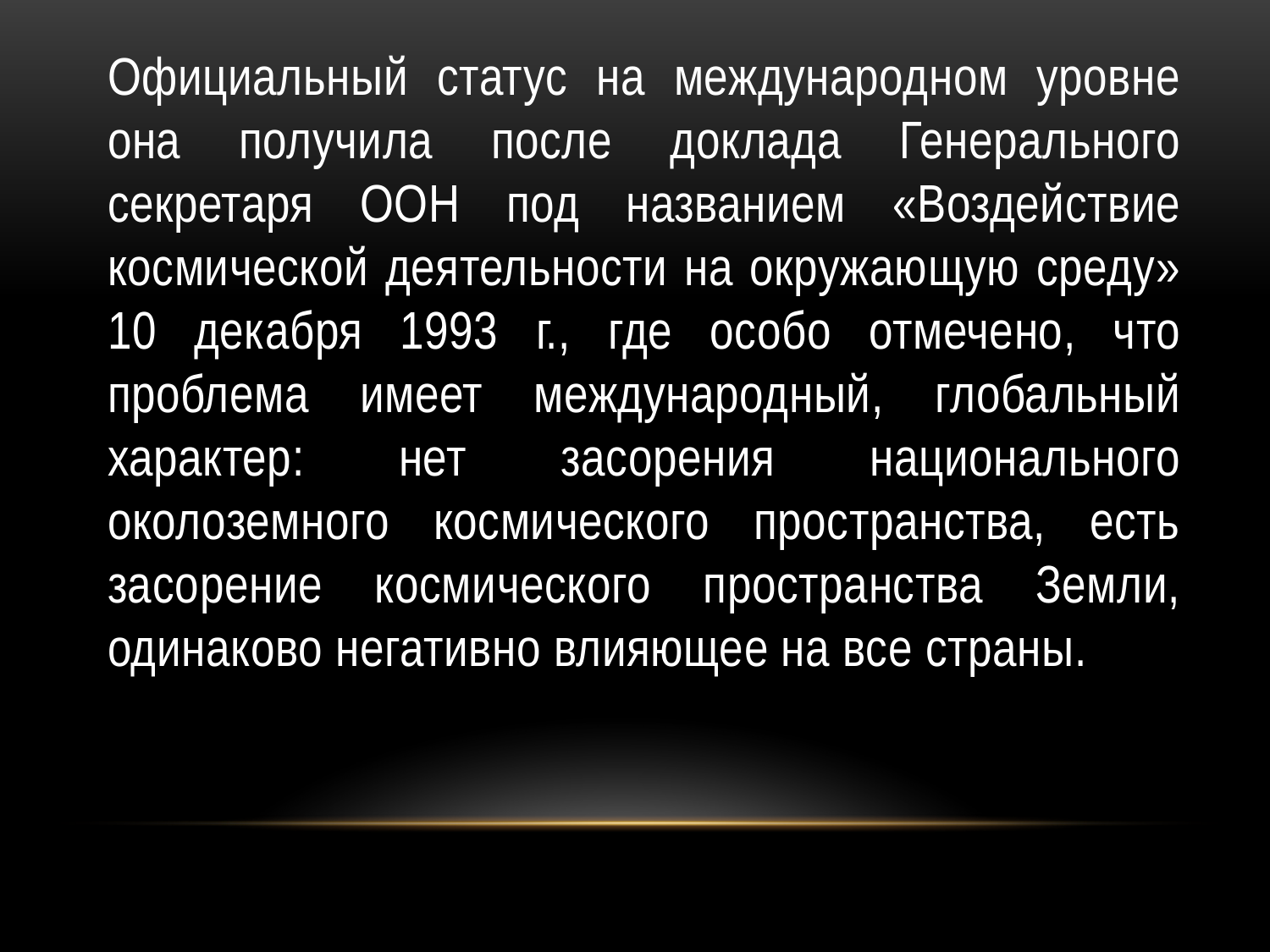

Официальный статус на международном уровне она получила после доклада Генерального секретаря ООН под названием «Воздействие космической деятельности на окружающую среду» 10 декабря 1993 г., где особо отмечено, что проблема имеет международный, глобальный характер: нет засорения национального околоземного космического пространства, есть засорение космического пространства Земли, одинаково негативно влияющее на все страны.
#